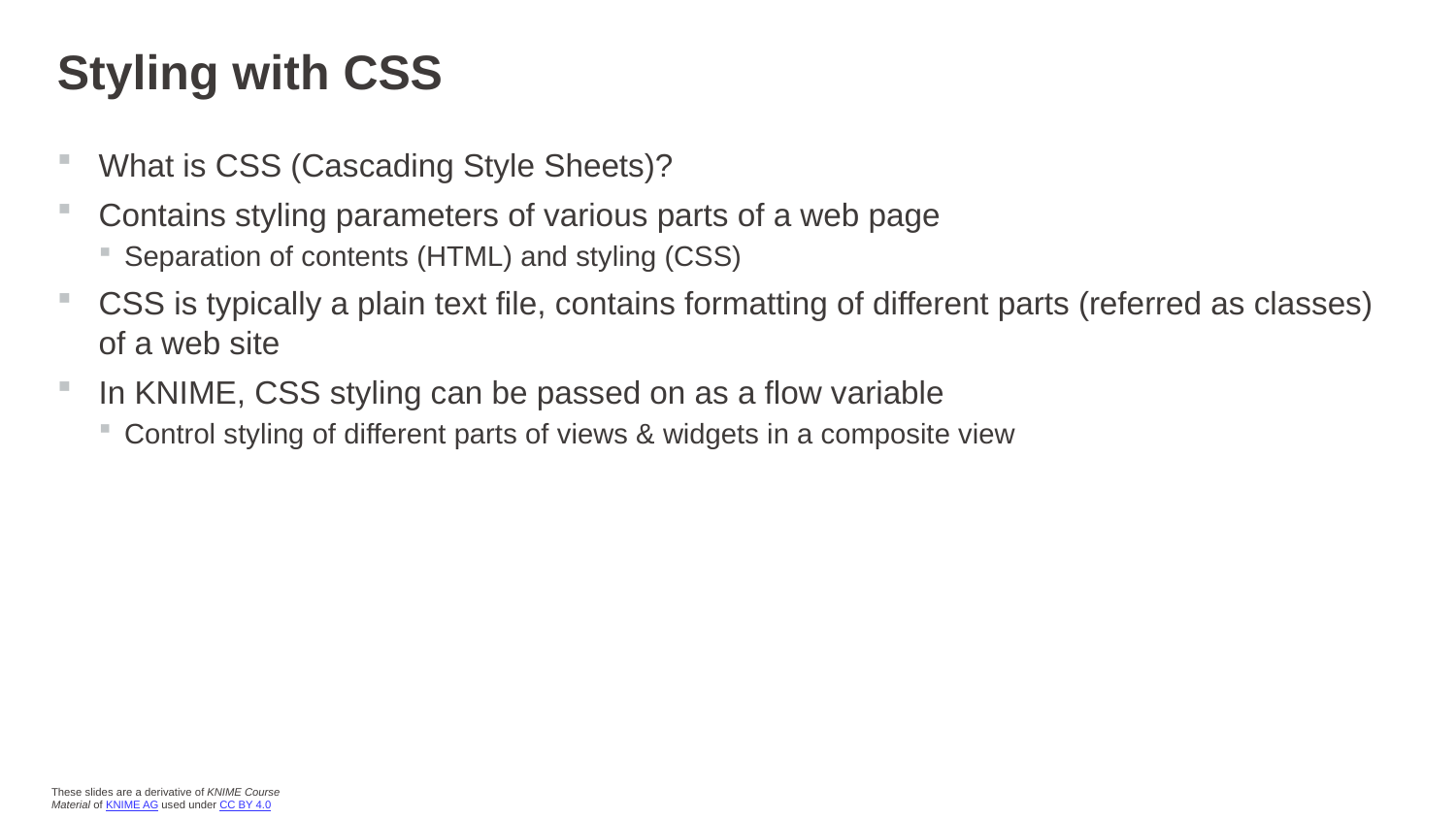

# Styling with CSS
What is CSS (Cascading Style Sheets)?
Contains styling parameters of various parts of a web page
Separation of contents (HTML) and styling (CSS)
CSS is typically a plain text file, contains formatting of different parts (referred as classes) of a web site
In KNIME, CSS styling can be passed on as a flow variable
Control styling of different parts of views & widgets in a composite view